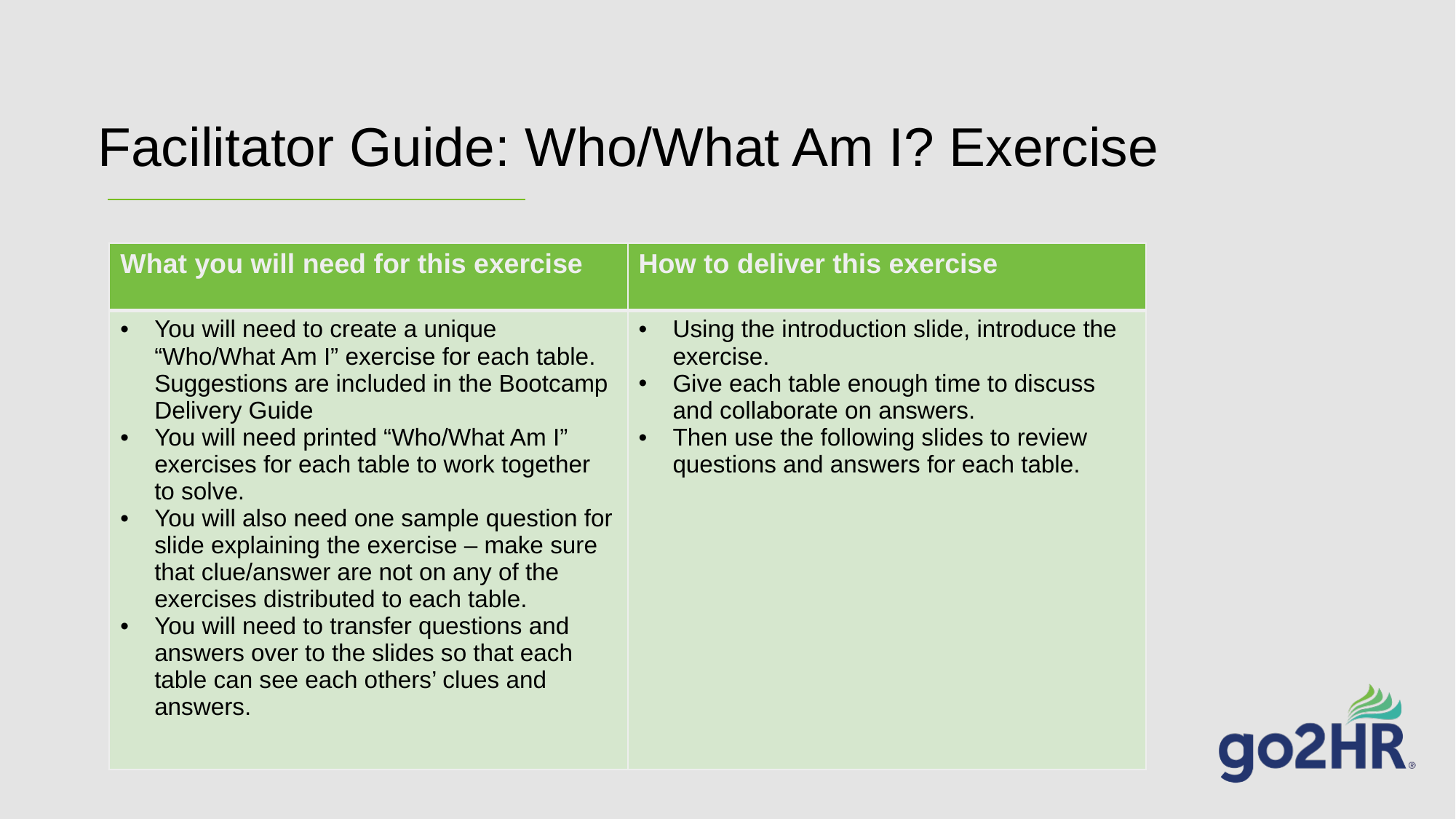

# Facilitator Guide: Who/What Am I? Exercise
| What you will need for this exercise | How to deliver this exercise |
| --- | --- |
| You will need to create a unique “Who/What Am I” exercise for each table. Suggestions are included in the Bootcamp Delivery Guide You will need printed “Who/What Am I” exercises for each table to work together to solve. You will also need one sample question for slide explaining the exercise – make sure that clue/answer are not on any of the exercises distributed to each table. You will need to transfer questions and answers over to the slides so that each table can see each others’ clues and answers. | Using the introduction slide, introduce the exercise. Give each table enough time to discuss and collaborate on answers. Then use the following slides to review questions and answers for each table. |